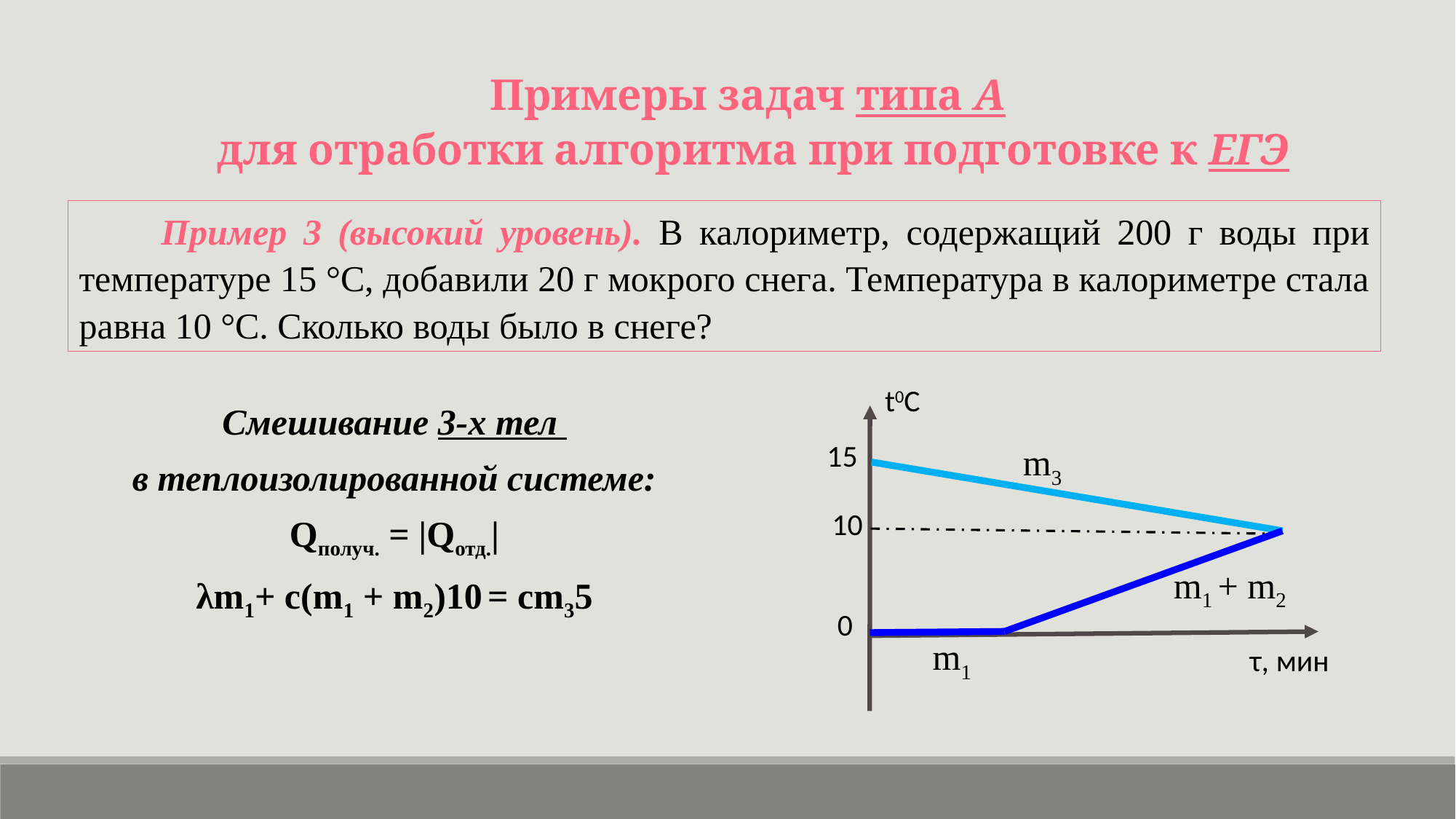

Примеры задач типа А
для отработки алгоритма при подготовке к ЕГЭ
     Пример 3 (высокий уровень). В калориметр, содержащий 200 г воды при температуре 15 °С, добавили 20 г мокрого снега. Температура в калориметре стала равна 10 °С. Сколько воды было в снеге?
t0C
Смешивание 3-х тел
в теплоизолированной системе:
Qполуч. = |Qотд.|
λm1+ с(m1 + m2)10 = cm35

15
m3

10

m1 + m2
0
m1

τ, мин